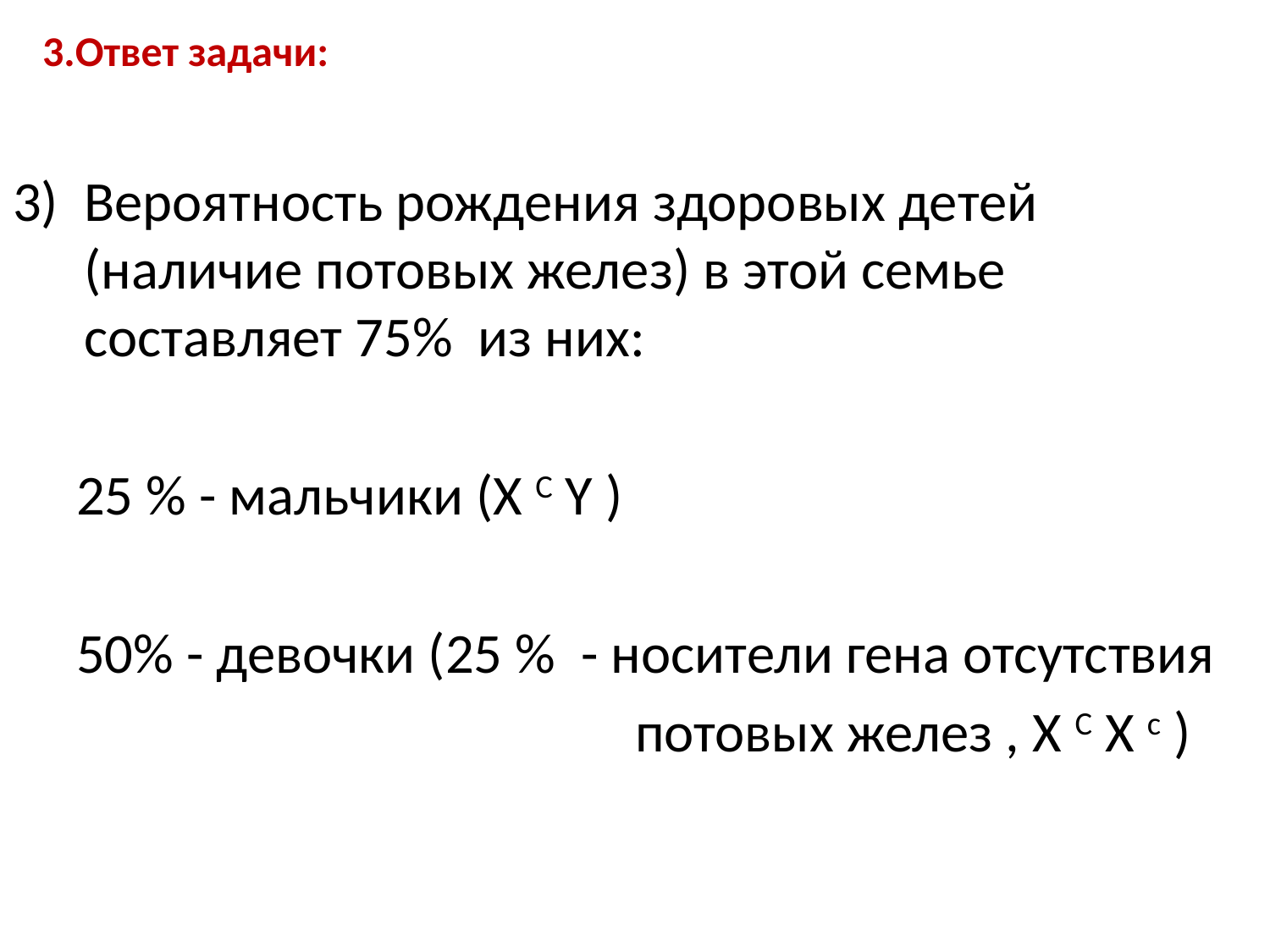

# 3.Ответ задачи:

Вероятность рождения здоровых детей (наличие потовых желез) в этой семье  составляет 75%  из них:

     25 % - мальчики (Х С Y )

     50% - девочки (25 %  - носители гена отсутствия
                                                 потовых желез , Х С Х с )